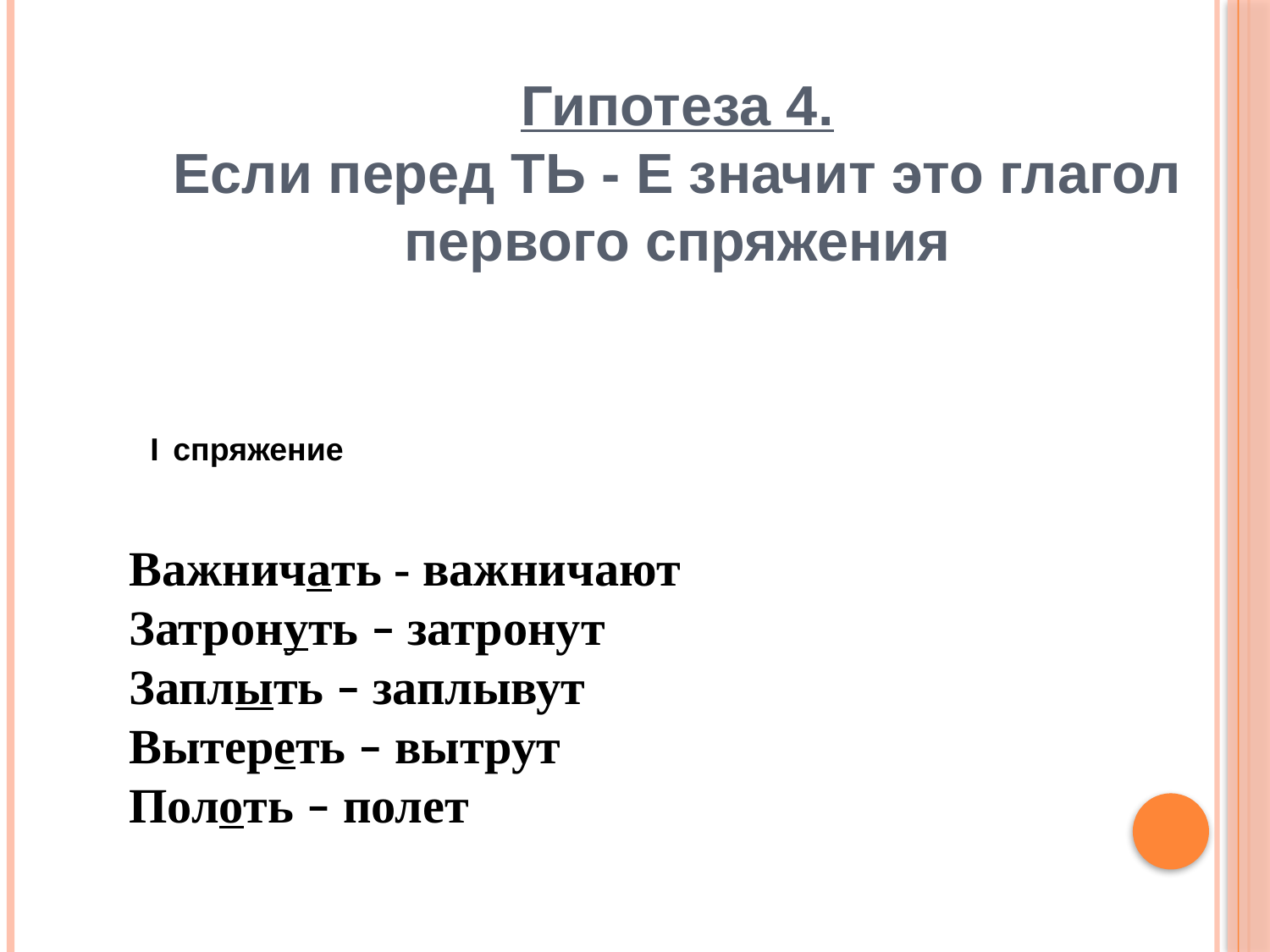

Гипотеза 4.
Если перед ТЬ - Е значит это глагол первого спряжения
I спряжение
Важничать - важничают
Затронуть – затронут
Заплыть – заплывут
Вытереть – вытрут
Полоть – полет